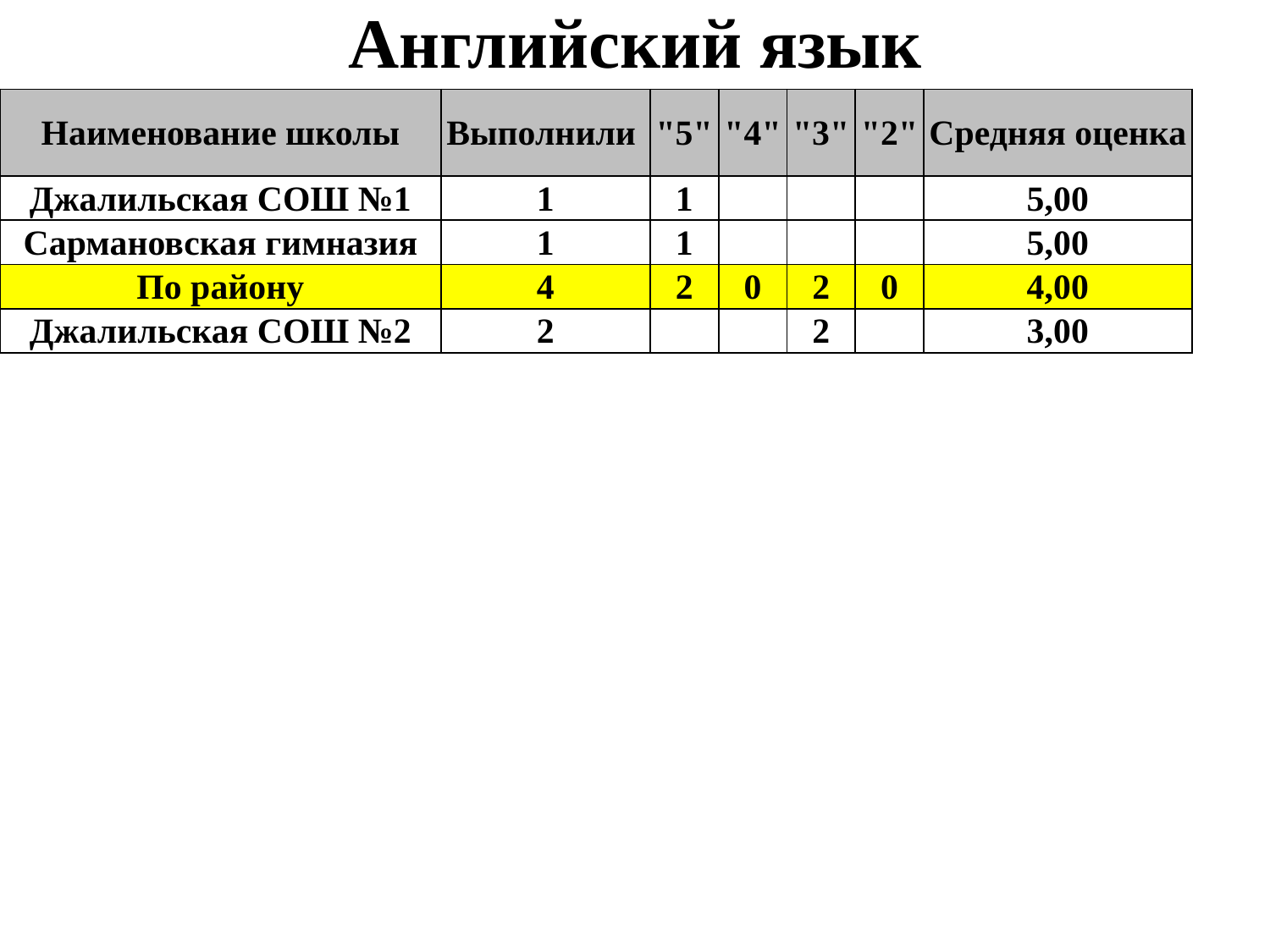

# Английский язык
| Наименование школы | Выполнили | "5" | "4" | "3" | "2" | Средняя оценка |
| --- | --- | --- | --- | --- | --- | --- |
| Джалильская СОШ №1 | 1 | 1 |  |  |  | 5,00 |
| Сармановская гимназия | 1 | 1 |  |  |  | 5,00 |
| По району | 4 | 2 | 0 | 2 | 0 | 4,00 |
| Джалильская СОШ №2 | 2 |  |  | 2 |  | 3,00 |